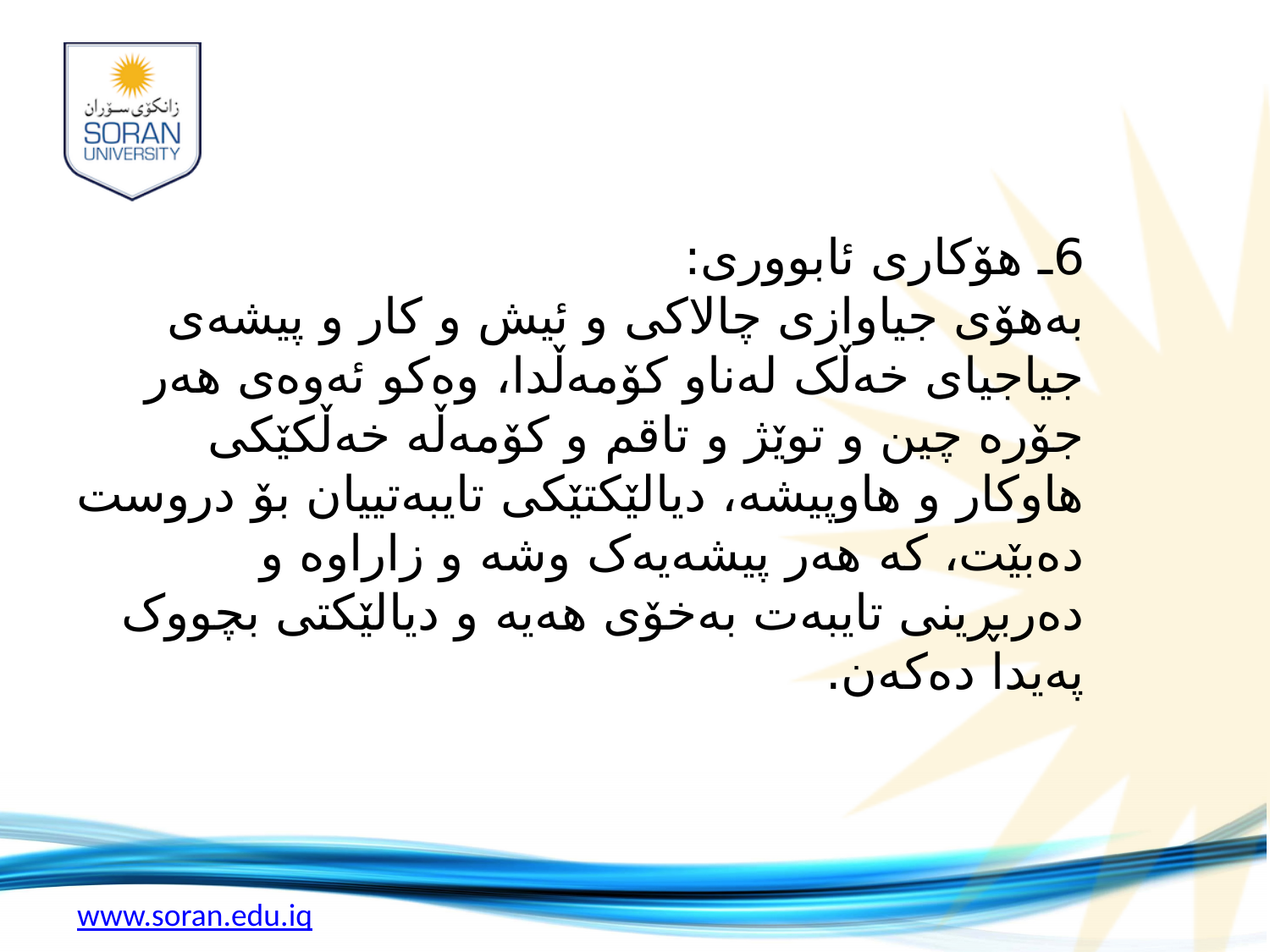

# 6ـ هۆکارى ئابووری: بەهۆى جیاوازى چالاکى و ئیش و کار و پیشەى جیاجیاى خەڵک لەناو کۆمەڵدا، وەکو ئەوەى هەر جۆرە چین و توێژ و تاقم و کۆمەڵە خەڵکێکى هاوکار و هاوپیشە، دیالێکتێکى تایبەتییان بۆ دروست دەبێت، کە هەر پیشەیەک وشە و زاراوە و دەربڕینى تایبەت بەخۆى هەیە و دیالێکتى بچووک پەیدا دەکەن.